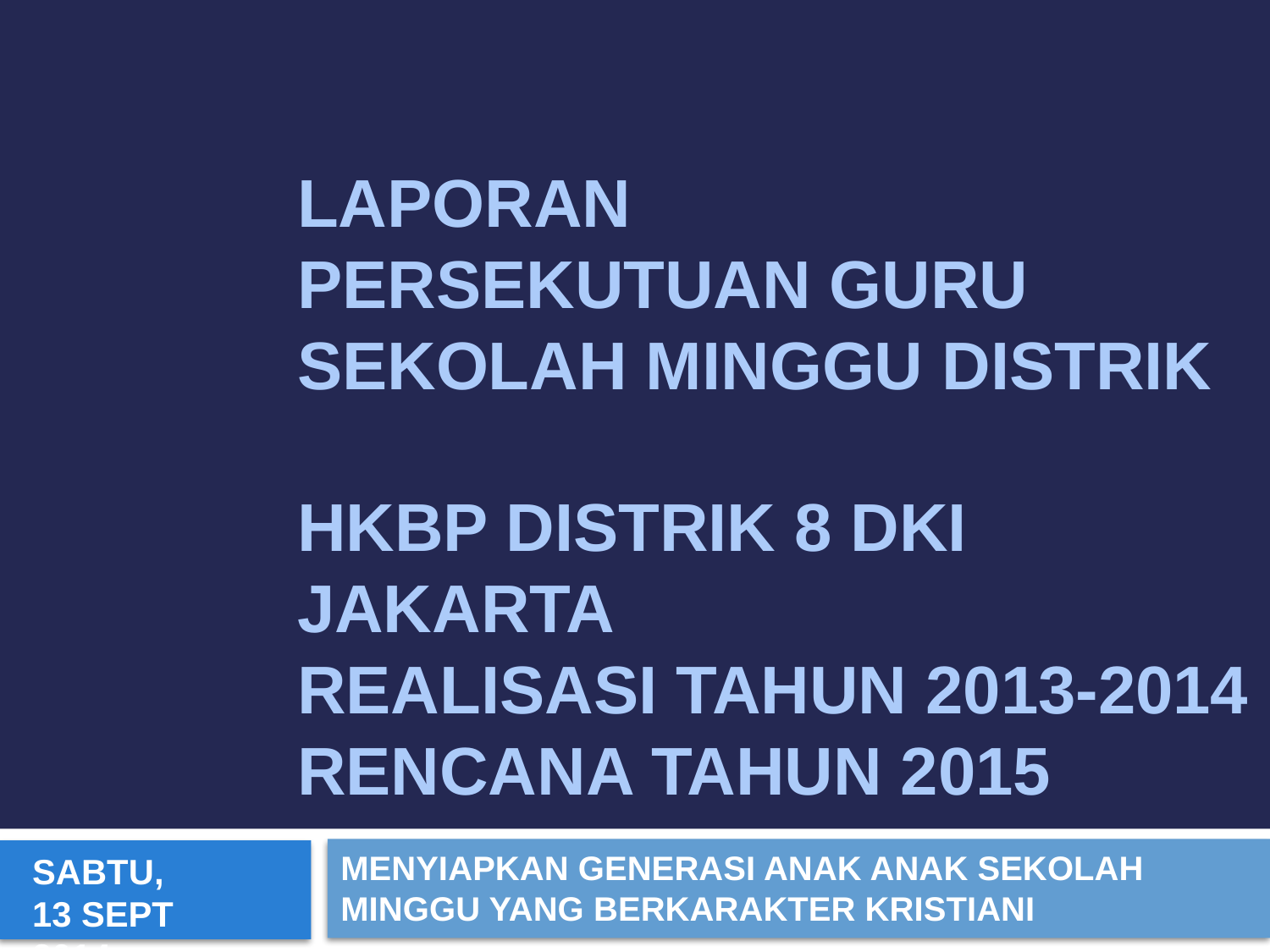

# LAPORAN PERSEKUTUAN GURU SEKOLAH MINGGU DISTRIK HKBP DISTRIK 8 DKI JAKARTA REALISASI TAHUN 2013-2014 RENCANA TAHUN 2015
MENYIAPKAN GENERASI ANAK ANAK SEKOLAH MINGGU YANG BERKARAKTER KRISTIANI
SABTU,
13 SEPT 2014